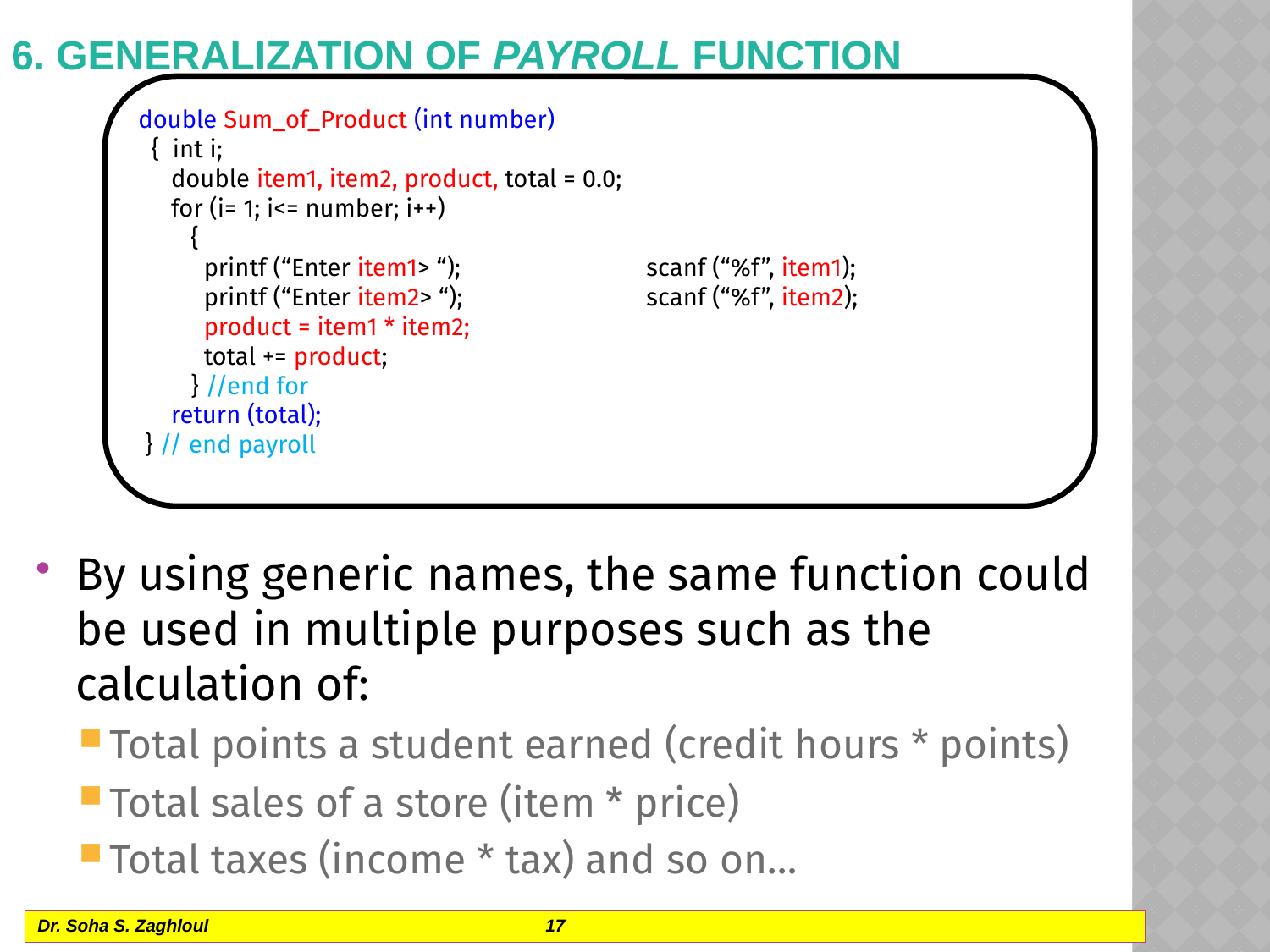

# 6. Generalization of payroll function

By using generic names, the same function could be used in multiple purposes such as the calculation of:
Total points a student earned (credit hours * points)
Total sales of a store (item * price)
Total taxes (income * tax) and so on…

double Sum_of_Product (int number)
  {  int i;
     double item1, item2, product, total = 0.0;
     for (i= 1; i<= number; i++)
        {
          printf (“Enter item1> “); 		scanf (“%f”, item1);
          printf (“Enter item2> “);		scanf (“%f”, item2);
          product = item1 * item2;
          total += product;
        } //end for
     return (total);
 } // end payroll

Dr. Soha S. Zaghloul			17